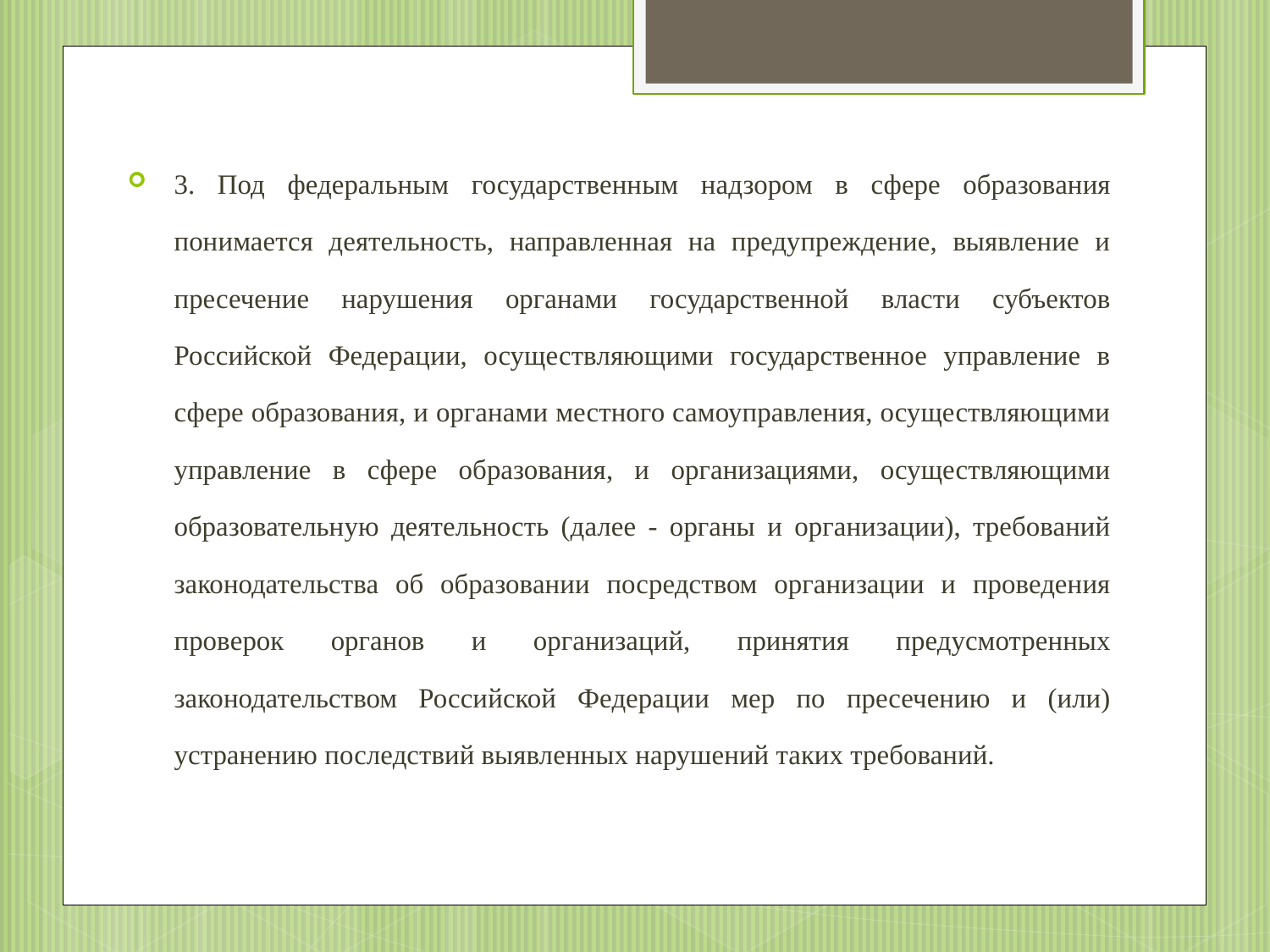

3. Под федеральным государственным надзором в сфере образования понимается деятельность, направленная на предупреждение, выявление и пресечение нарушения органами государственной власти субъектов Российской Федерации, осуществляющими государственное управление в сфере образования, и органами местного самоуправления, осуществляющими управление в сфере образования, и организациями, осуществляющими образовательную деятельность (далее - органы и организации), требований законодательства об образовании посредством организации и проведения проверок органов и организаций, принятия предусмотренных законодательством Российской Федерации мер по пресечению и (или) устранению последствий выявленных нарушений таких требований.